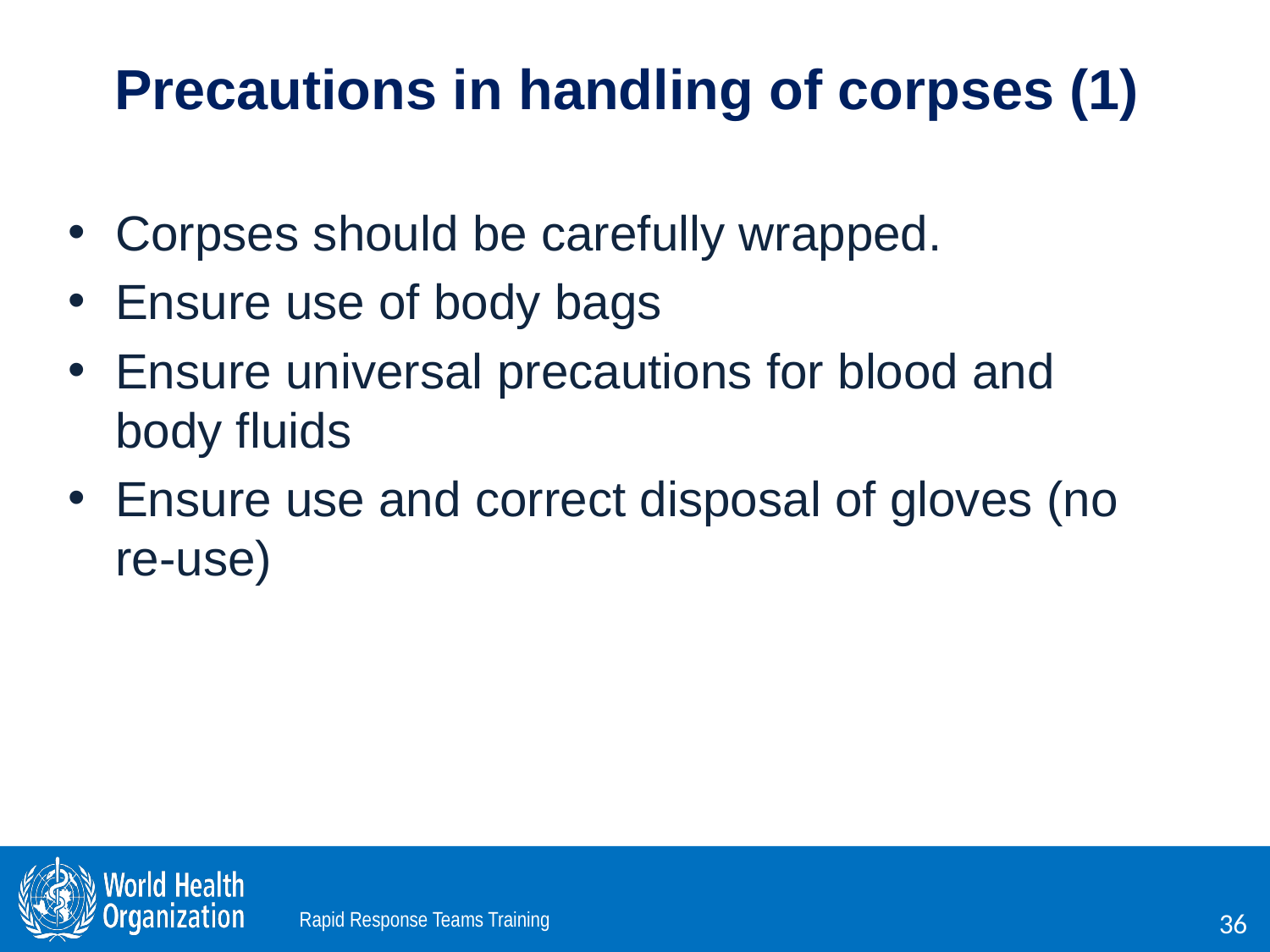

# Precautions in handling of corpses (1)

Corpses should be carefully wrapped.
Ensure use of body bags
Ensure universal precautions for blood and body fluids
Ensure use and correct disposal of gloves (no re-use)